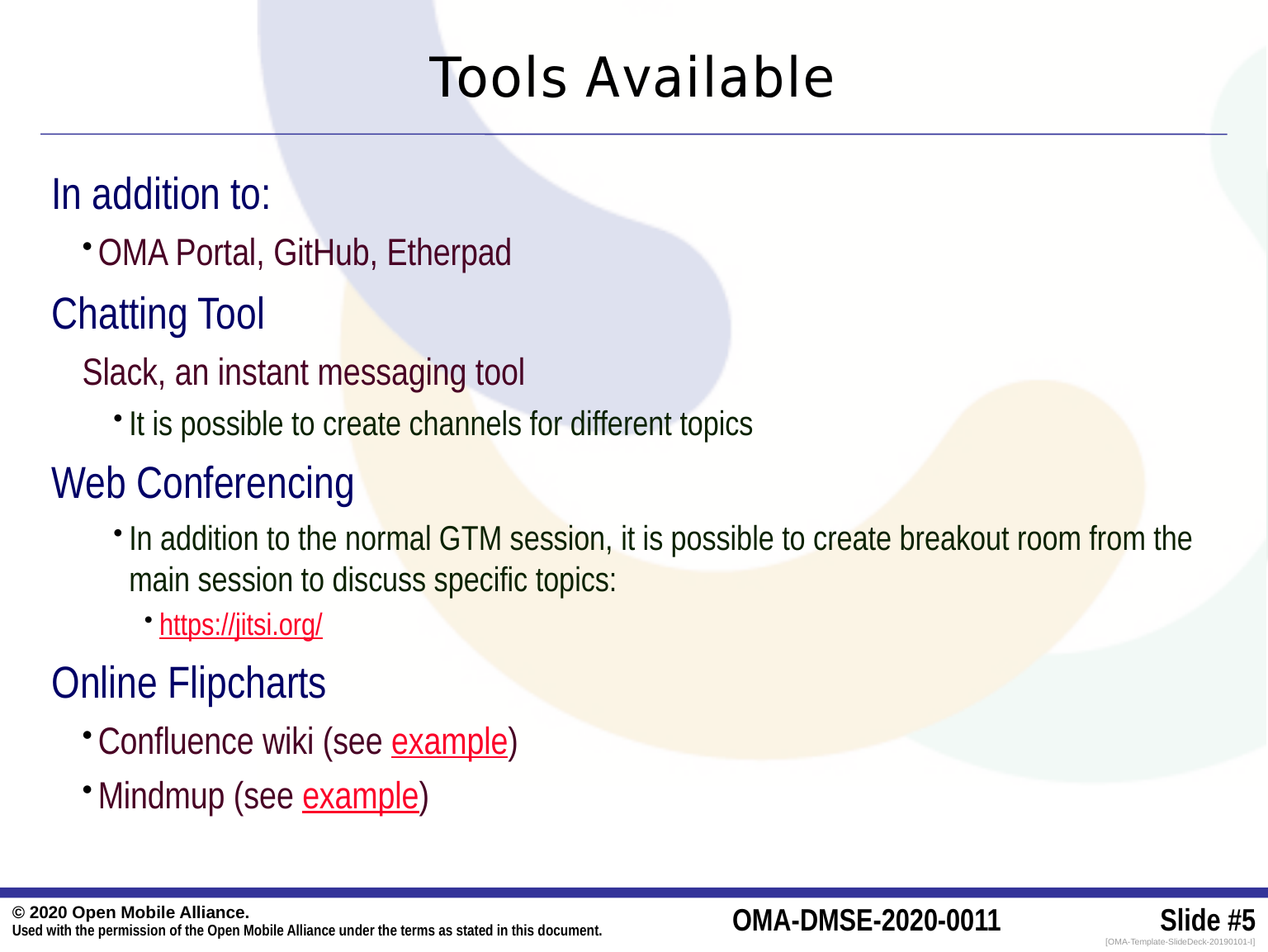

# Tools Available
In addition to:
OMA Portal, GitHub, Etherpad
Chatting Tool
Slack, an instant messaging tool
It is possible to create channels for different topics
Web Conferencing
In addition to the normal GTM session, it is possible to create breakout room from the main session to discuss specific topics:
https://jitsi.org/
Online Flipcharts
Confluence wiki (see example)
Mindmup (see example)